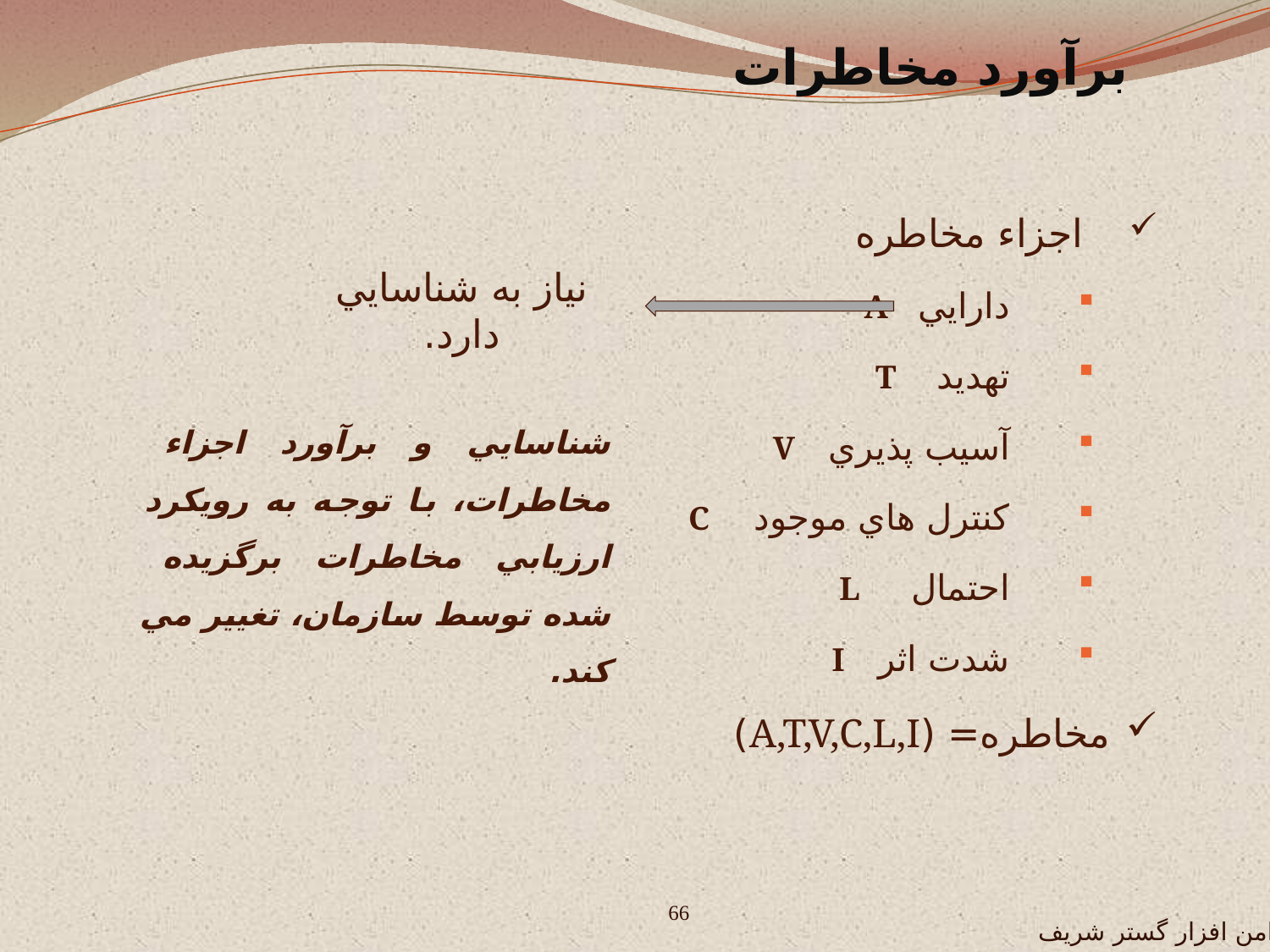

برآورد مخاطرات

   اجزاء مخاطره
    دارايي   A
    تهديد    T
    آسيب پذيري   V
    کنترل هاي موجود    C
    احتمال     L
    شدت اثر   I
مخاطره= (A,T,V,C,L,I)
نياز به شناسايي دارد.

شناسايي و برآورد اجزاء مخاطرات، با توجه به رويکرد ارزيابي مخاطرات برگزيده شده توسط سازمان، تغيير مي کند.